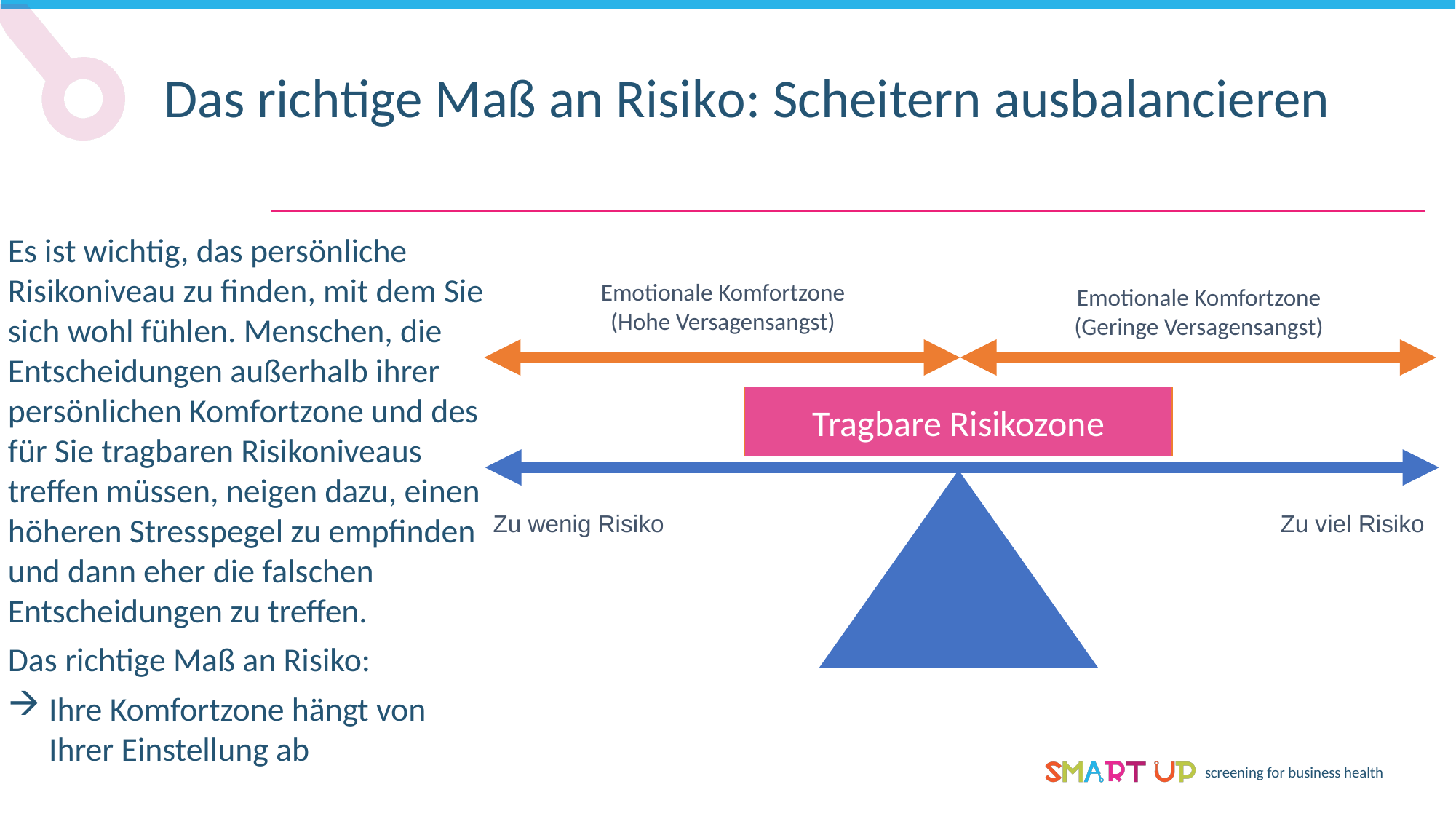

Das richtige Maß an Risiko: Scheitern ausbalancieren
Es ist wichtig, das persönliche Risikoniveau zu finden, mit dem Sie sich wohl fühlen. Menschen, die Entscheidungen außerhalb ihrer persönlichen Komfortzone und des für Sie tragbaren Risikoniveaus treffen müssen, neigen dazu, einen höheren Stresspegel zu empfinden und dann eher die falschen Entscheidungen zu treffen.
Das richtige Maß an Risiko:
Ihre Komfortzone hängt von Ihrer Einstellung ab
Emotionale Komfortzone
(Hohe Versagensangst)
Emotionale Komfortzone
(Geringe Versagensangst)

Tragbare Risikozone

Zu wenig Risiko
Zu viel Risiko